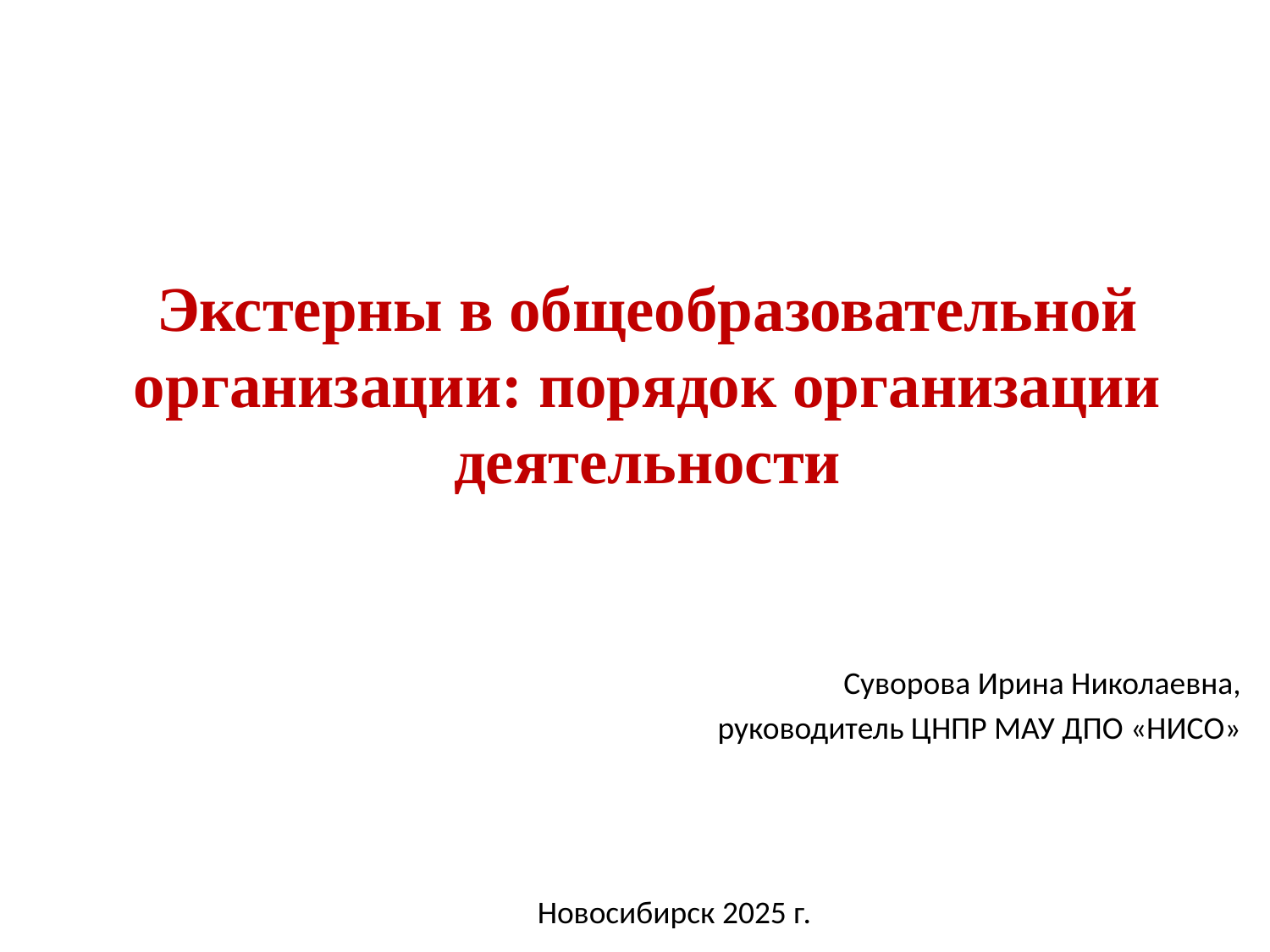

# Экстерны в общеобразовательной организации: порядок организации деятельности

Суворова Ирина Николаевна,
руководитель ЦНПР МАУ ДПО «НИСО»
Новосибирск 2025 г.